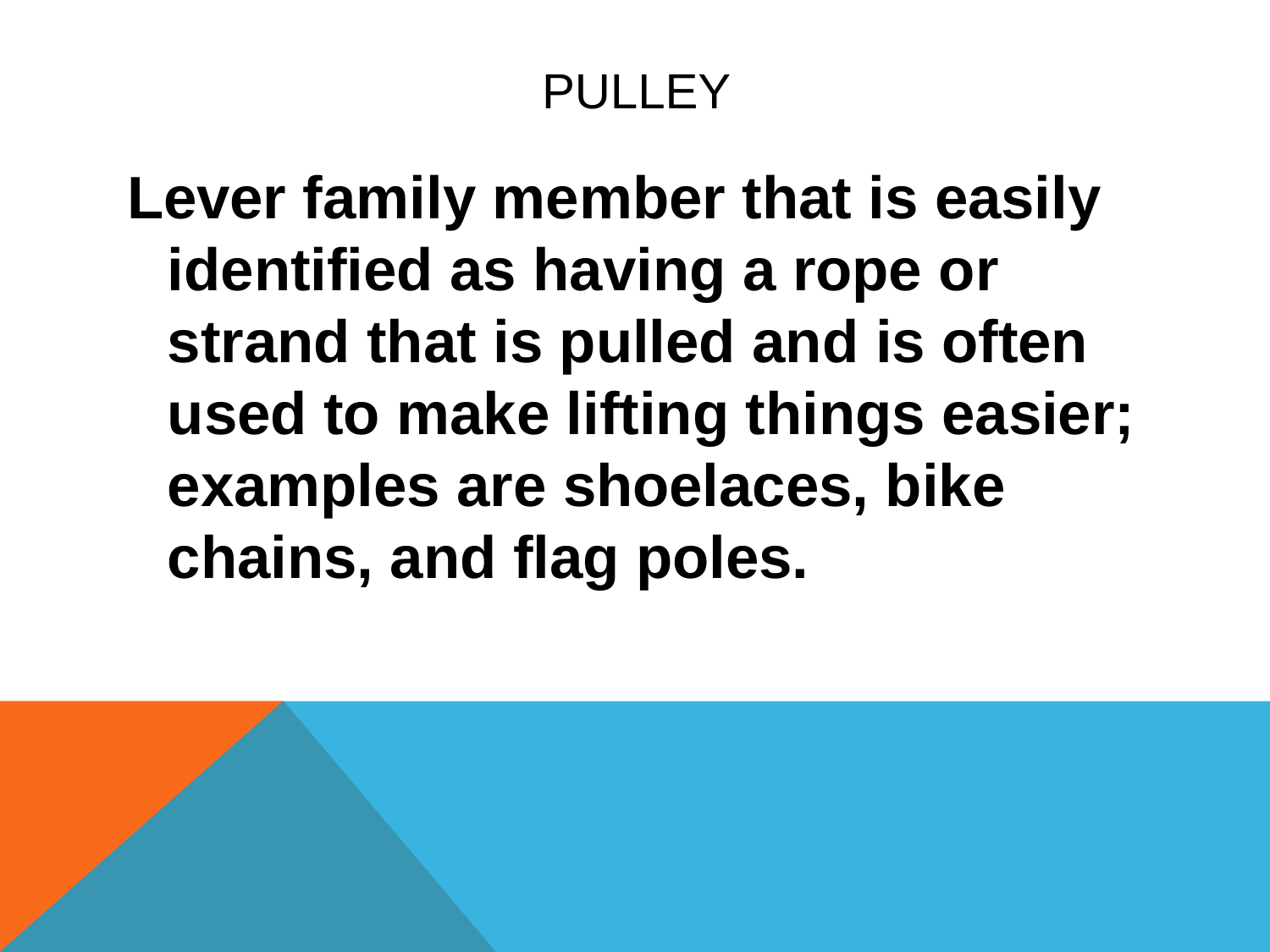

# Pulley
Lever family member that is easily identified as having a rope or strand that is pulled and is often used to make lifting things easier; examples are shoelaces, bike chains, and flag poles.